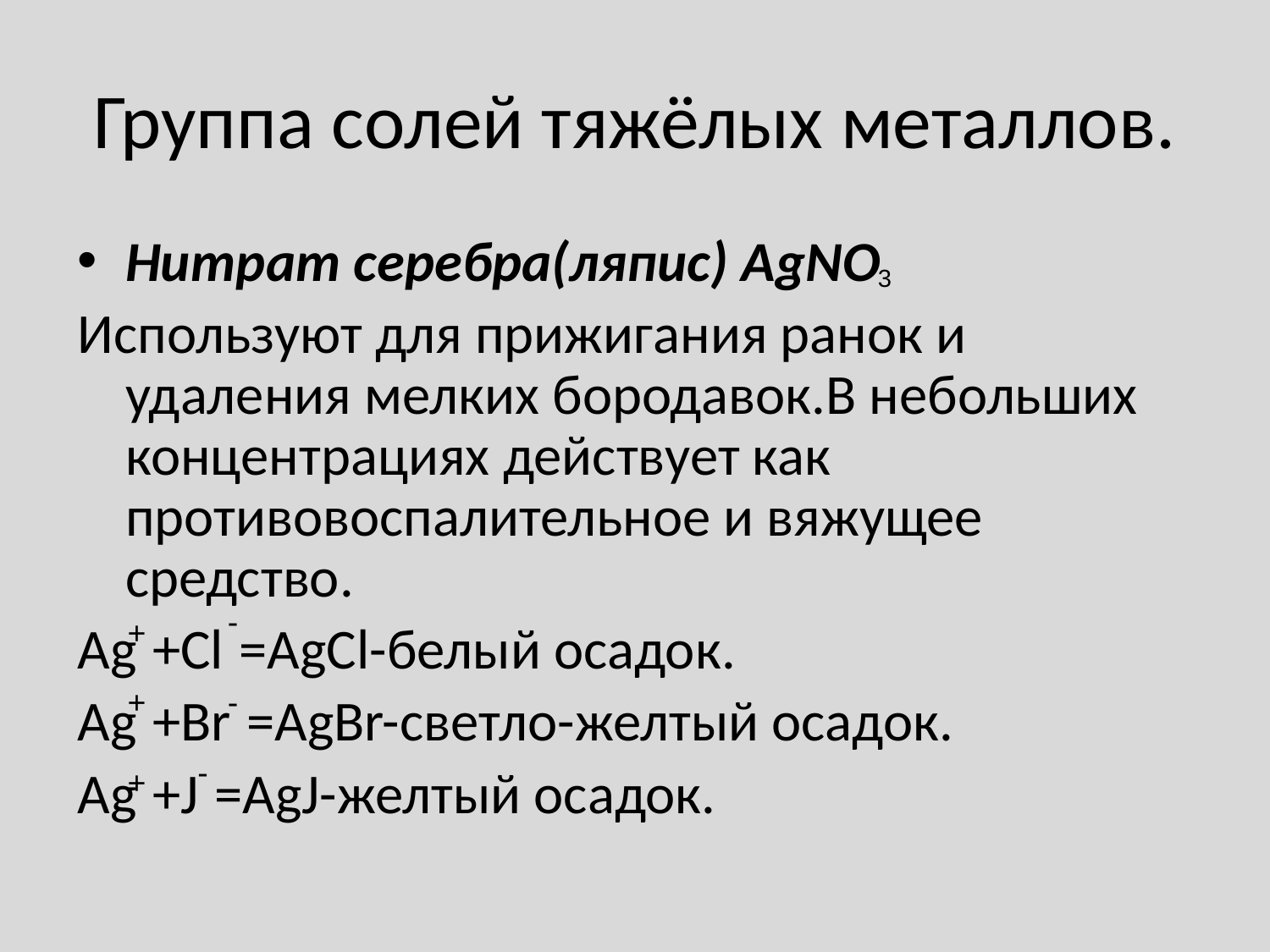

# Группа солей тяжёлых металлов.
Нитрат серебра(ляпис) AgNO
Используют для прижигания ранок и удаления мелких бородавок.В небольших концентрациях действует как противовоспалительное и вяжущее средство.
Ag +Cl =AgCl-белый осадок.
Ag +Br =AgBr-светло-желтый осадок.
Ag +J =AgJ-желтый осадок.
3
-
+
+
-
-
+